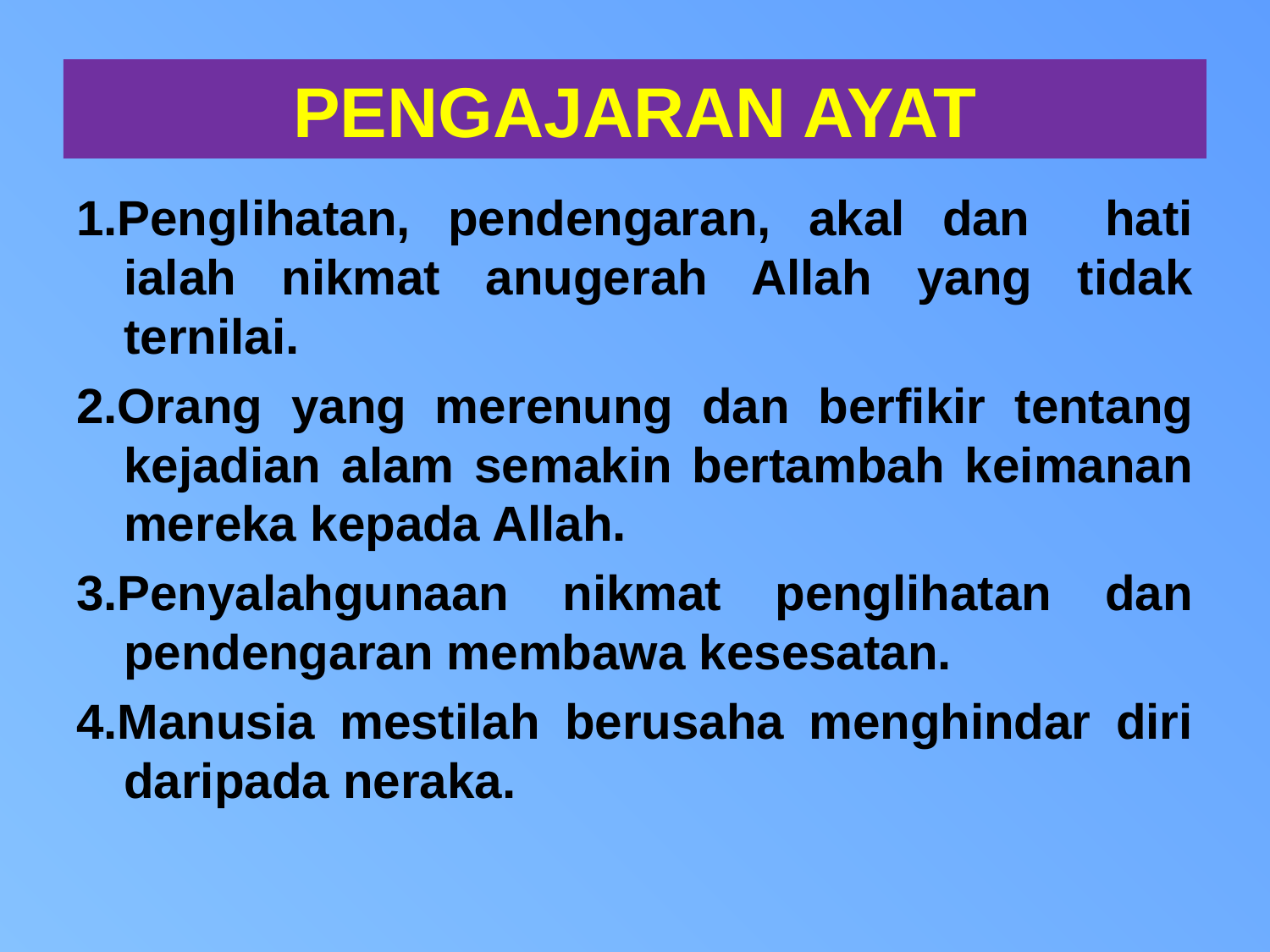

PENGAJARAN AYAT
1.Penglihatan, pendengaran, akal dan  hati ialah nikmat anugerah Allah yang tidak ternilai.
2.Orang yang merenung dan berfikir tentang kejadian alam semakin bertambah keimanan mereka kepada Allah.
3.Penyalahgunaan nikmat penglihatan dan pendengaran membawa kesesatan.
4.Manusia mestilah berusaha menghindar diri daripada neraka.